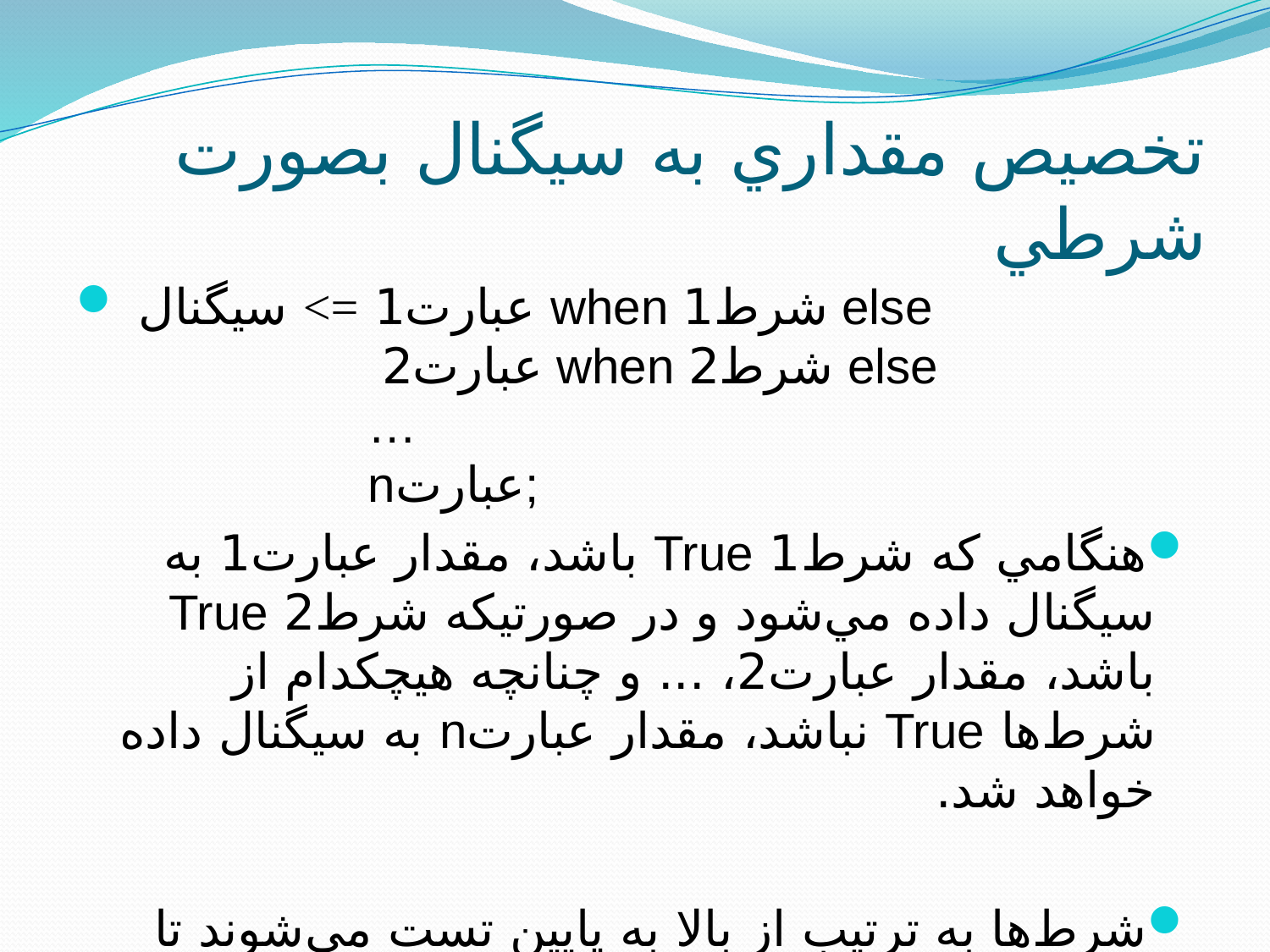

# تخصيص مقداري به سيگنال بصورت شرطي
 عبارت1 => سيگنال when شرط1 else
		 عبارت2 when شرط2 else
		…
		nعبارت;
هنگامي که شرط1 True باشد، مقدار عبارت1 به سيگنال داده مي‌شود و در صورتيکه شرط2 True باشد، مقدار عبارت2، ... و چنانچه هيچکدام از شر‌ط‌ها True نباشد، مقدار عبارتn به سيگنال داده خواهد شد.

شرط‌ها به ترتيب از بالا به پايين تست مي‌شوند تا نتيجه معلوم شود.